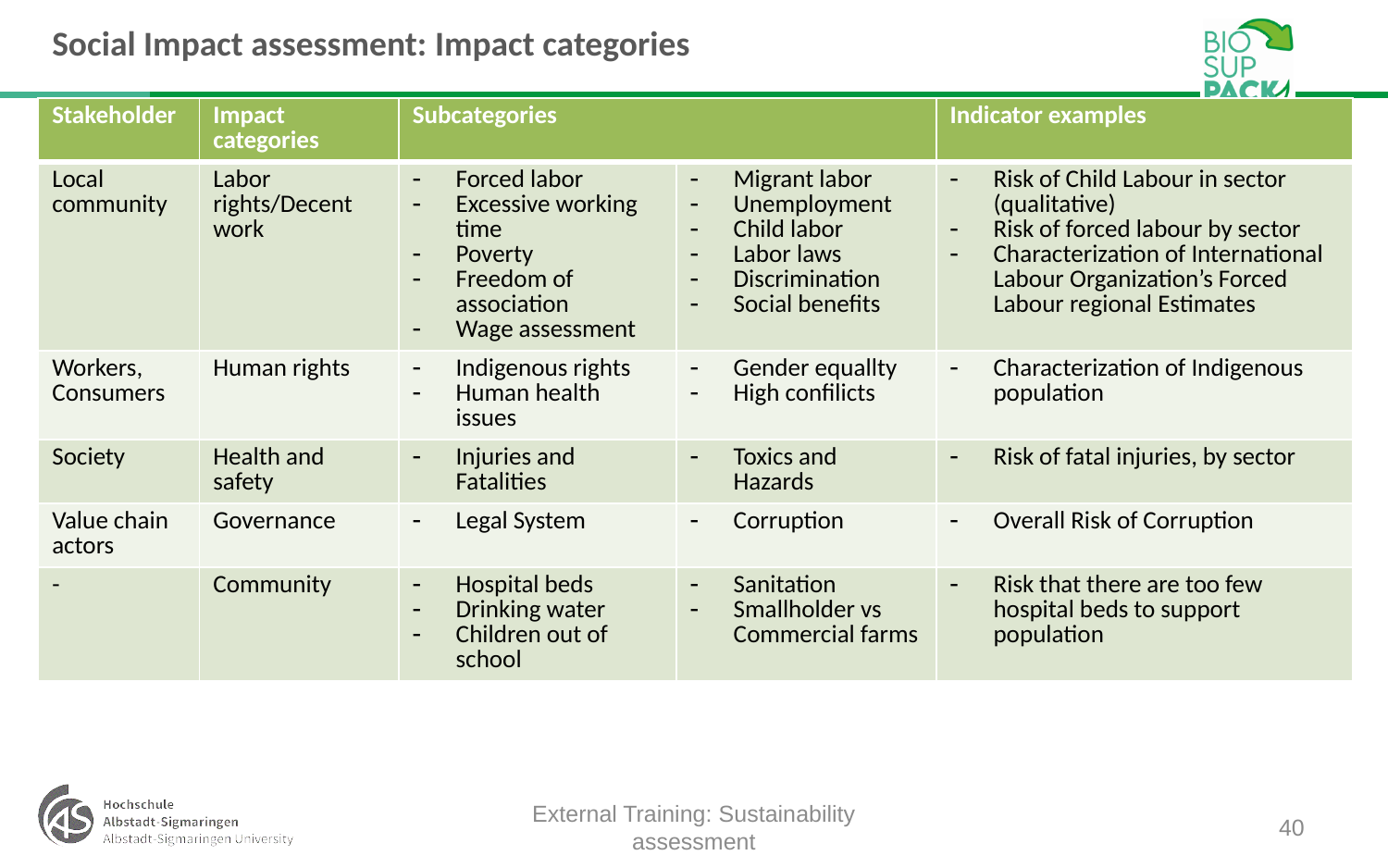

# Social Impact assessment: Impact categories
| Stakeholder | Impact categories | Subcategories |  | Indicator examples |
| --- | --- | --- | --- | --- |
| Local community | Labor rights/Decent work | Forced labor Excessive working time Poverty Freedom of association Wage assessment | Migrant labor Unemployment Child labor Labor laws Discrimination Social benefits | Risk of Child Labour in sector (qualitative) Risk of forced labour by sector Characterization of International Labour Organization’s Forced Labour regional Estimates |
| Workers, Consumers | Human rights | Indigenous rights Human health issues | Gender equallty High confilicts | Characterization of Indigenous population |
| Society | Health and safety | Injuries and Fatalities | Toxics and Hazards | Risk of fatal injuries, by sector |
| Value chain actors | Governance | Legal System | Corruption | Overall Risk of Corruption |
| - | Community | Hospital beds Drinking water Children out of school | Sanitation Smallholder vs Commercial farms | Risk that there are too few hospital beds to support population |
External Training: Sustainability assessment
40